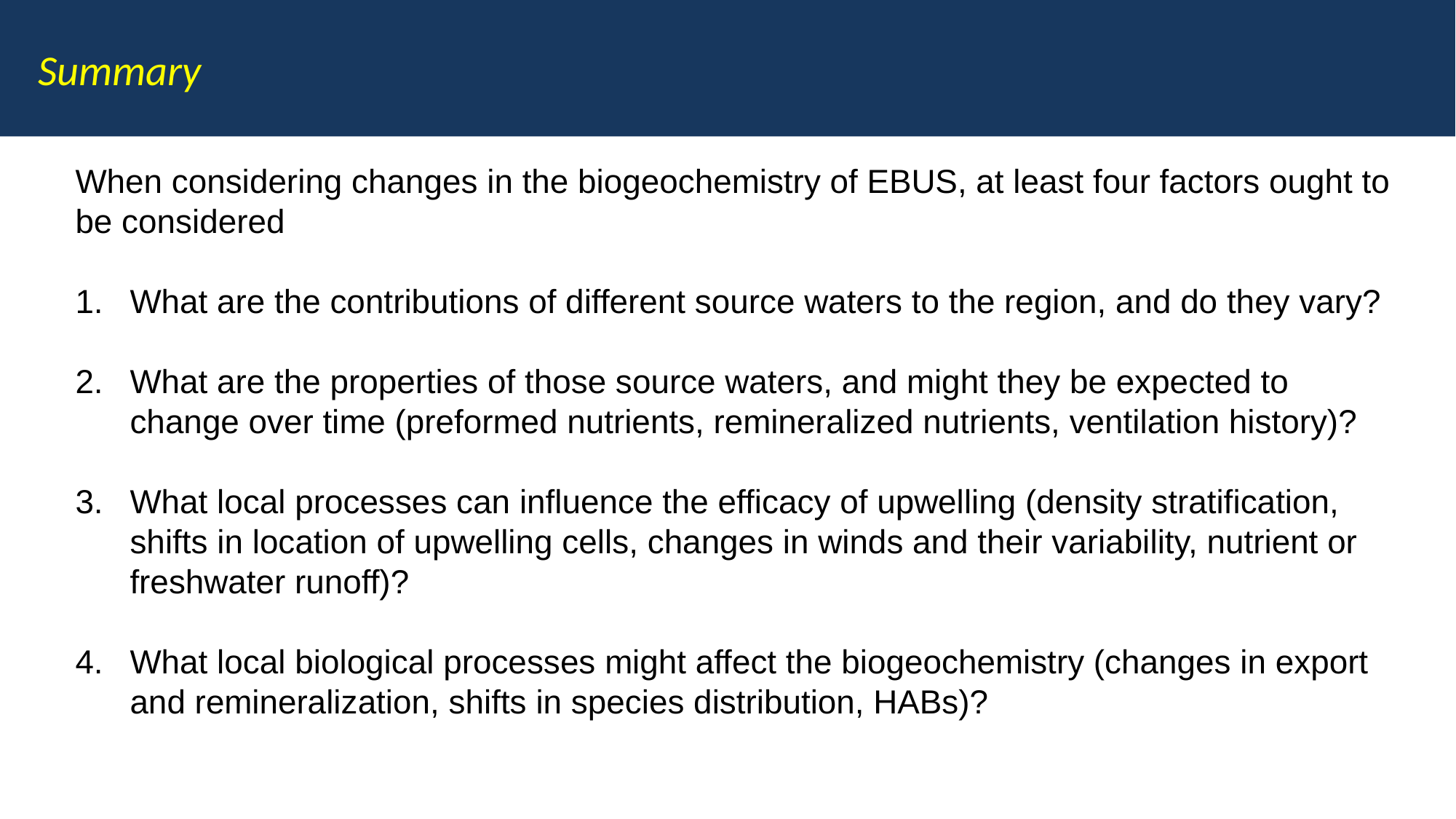

Summary
When considering changes in the biogeochemistry of EBUS, at least four factors ought to be considered

What are the contributions of different source waters to the region, and do they vary?

What are the properties of those source waters, and might they be expected to change over time (preformed nutrients, remineralized nutrients, ventilation history)?

What local processes can influence the efficacy of upwelling (density stratification, shifts in location of upwelling cells, changes in winds and their variability, nutrient or freshwater runoff)?

What local biological processes might affect the biogeochemistry (changes in export and remineralization, shifts in species distribution, HABs)?